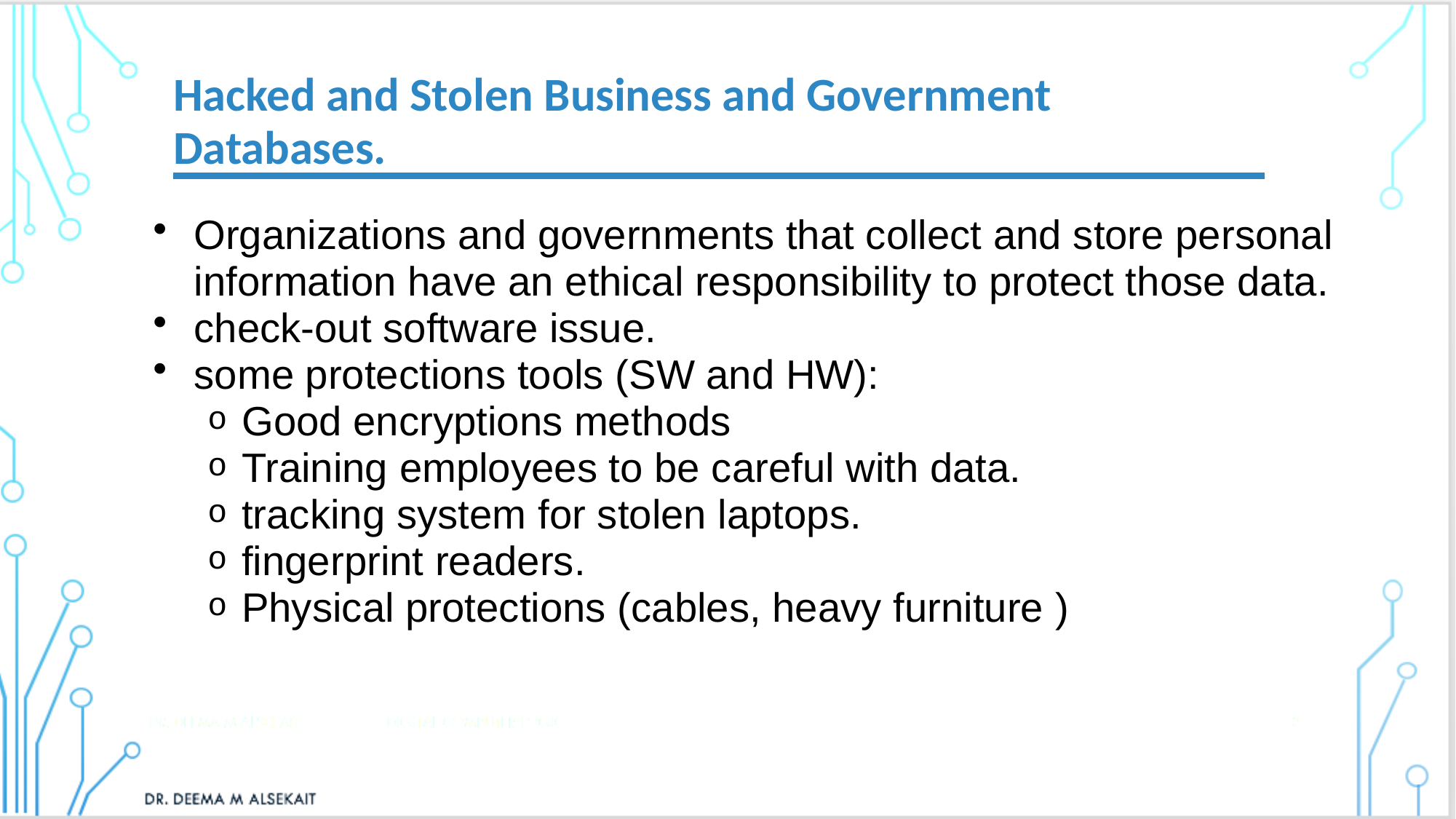

# Hacked and Stolen Business and Government Databases.
Organizations and governments that collect and store personal information have an ethical responsibility to protect those data.
check-out software issue.
some protections tools (SW and HW):
Good encryptions methods
Training employees to be careful with data.
tracking system for stolen laptops.
fingerprint readers.
Physical protections (cables, heavy furniture )